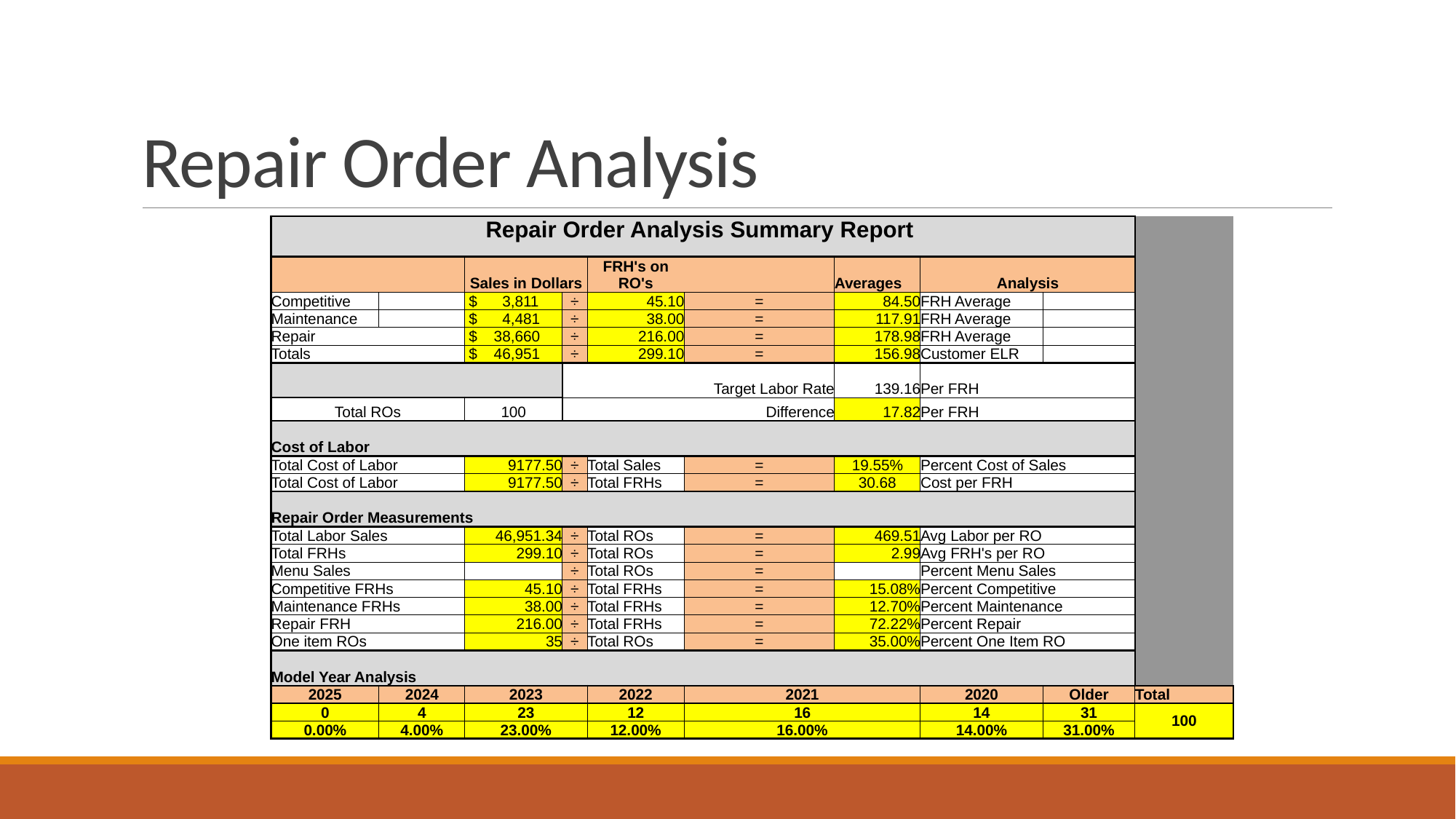

# Repair Order Analysis
| Repair Order Analysis Summary Report |  |  |  |  |  |  |  |  |  |
| --- | --- | --- | --- | --- | --- | --- | --- | --- | --- |
|  |  |  |  |  |  |  |  |  |  |
|  |  | Sales in Dollars |  | FRH's on RO's |  |  |  |  |  |
|  |  |  |  |  |  | Averages | Analysis |  |  |
| Competitive |  | $ 3,811 | ÷ | 45.10 | = | 84.50 | FRH Average |  |  |
| Maintenance |  | $ 4,481 | ÷ | 38.00 | = | 117.91 | FRH Average |  |  |
| Repair |  | $ 38,660 | ÷ | 216.00 | = | 178.98 | FRH Average |  |  |
| Totals |  | $ 46,951 | ÷ | 299.10 | = | 156.98 | Customer ELR |  |  |
|  |  |  |  |  | Target Labor Rate | 139.16 | Per FRH |  |  |
| Total ROs |  | 100 |  |  | Difference | 17.82 | Per FRH |  |  |
|  |  |  |  |  |  |  |  |  |  |
| Cost of Labor |  |  |  |  |  |  |  |  |  |
| Total Cost of Labor |  | 9177.50 | ÷ | Total Sales | = | 19.55% | Percent Cost of Sales |  |  |
| Total Cost of Labor |  | 9177.50 | ÷ | Total FRHs | = | 30.68 | Cost per FRH |  |  |
|  |  |  |  |  |  |  |  |  |  |
| Repair Order Measurements |  |  |  |  |  |  |  |  |  |
| Total Labor Sales |  | 46,951.34 | ÷ | Total ROs | = | 469.51 | Avg Labor per RO |  |  |
| Total FRHs |  | 299.10 | ÷ | Total ROs | = | 2.99 | Avg FRH's per RO |  |  |
| Menu Sales |  |  | ÷ | Total ROs | = |  | Percent Menu Sales |  |  |
| Competitive FRHs |  | 45.10 | ÷ | Total FRHs | = | 15.08% | Percent Competitive |  |  |
| Maintenance FRHs |  | 38.00 | ÷ | Total FRHs | = | 12.70% | Percent Maintenance |  |  |
| Repair FRH |  | 216.00 | ÷ | Total FRHs | = | 72.22% | Percent Repair |  |  |
| One item ROs |  | 35 | ÷ | Total ROs | = | 35.00% | Percent One Item RO |  |  |
|  |  |  |  |  |  |  |  |  |  |
| Model Year Analysis |  |  |  |  |  |  |  |  |  |
| 2025 | 2024 | 2023 |  | 2022 | 2021 |  | 2020 | Older | Total |
| 0 | 4 | 23 |  | 12 | 16 |  | 14 | 31 | 100 |
| 0.00% | 4.00% | 23.00% |  | 12.00% | 16.00% |  | 14.00% | 31.00% |  |